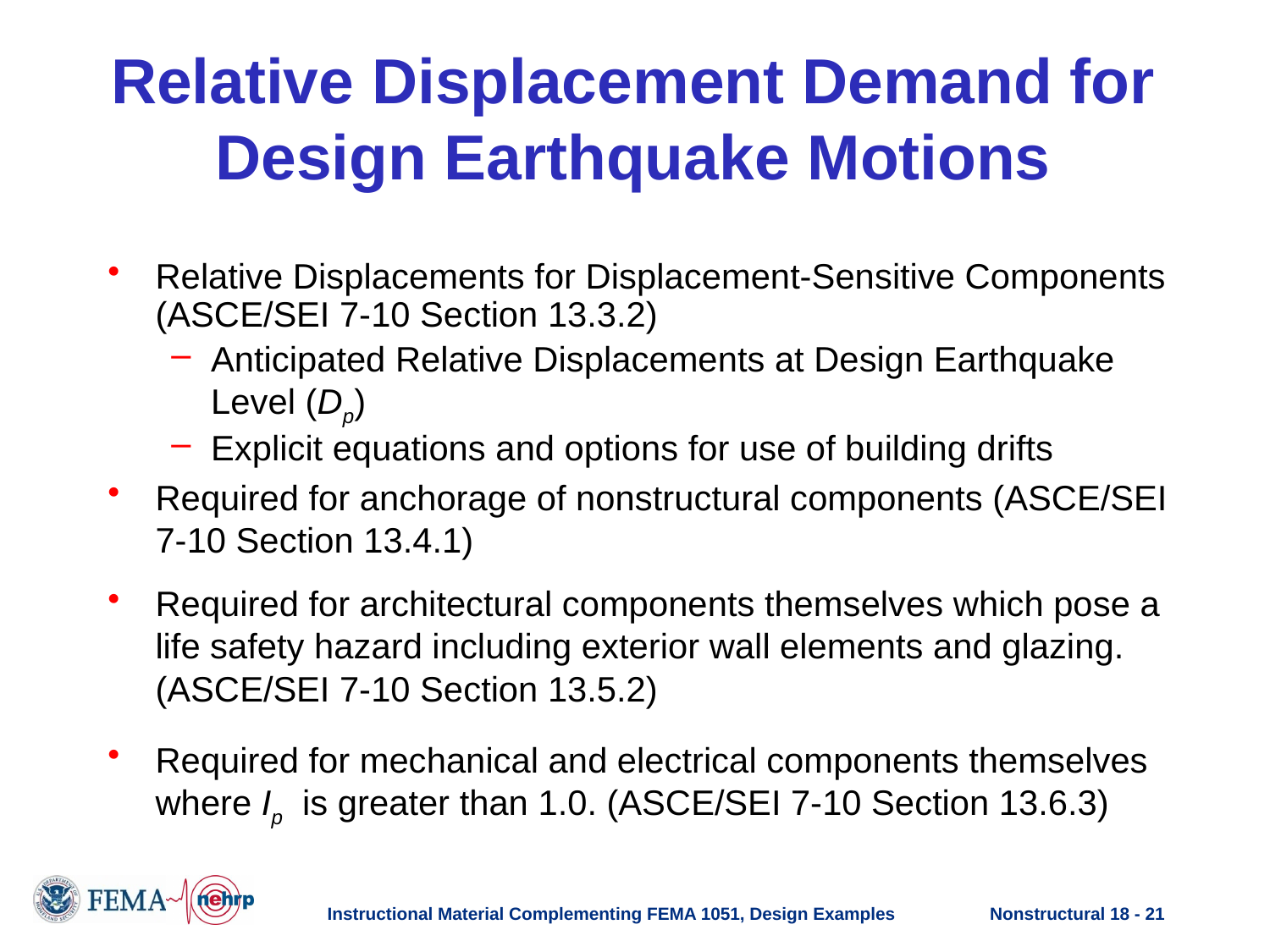

# Relative Displacement Demand for Design Earthquake Motions
Relative Displacements for Displacement-Sensitive Components (ASCE/SEI 7-10 Section 13.3.2)
Anticipated Relative Displacements at Design Earthquake Level (Dp)
Explicit equations and options for use of building drifts
Required for anchorage of nonstructural components (ASCE/SEI 7-10 Section 13.4.1)

Required for architectural components themselves which pose a life safety hazard including exterior wall elements and glazing. (ASCE/SEI 7-10 Section 13.5.2)

Required for mechanical and electrical components themselves where Ip  is greater than 1.0. (ASCE/SEI 7-10 Section 13.6.3)

Instructional Material Complementing FEMA 1051, Design Examples
Nonstructural 18 - 21